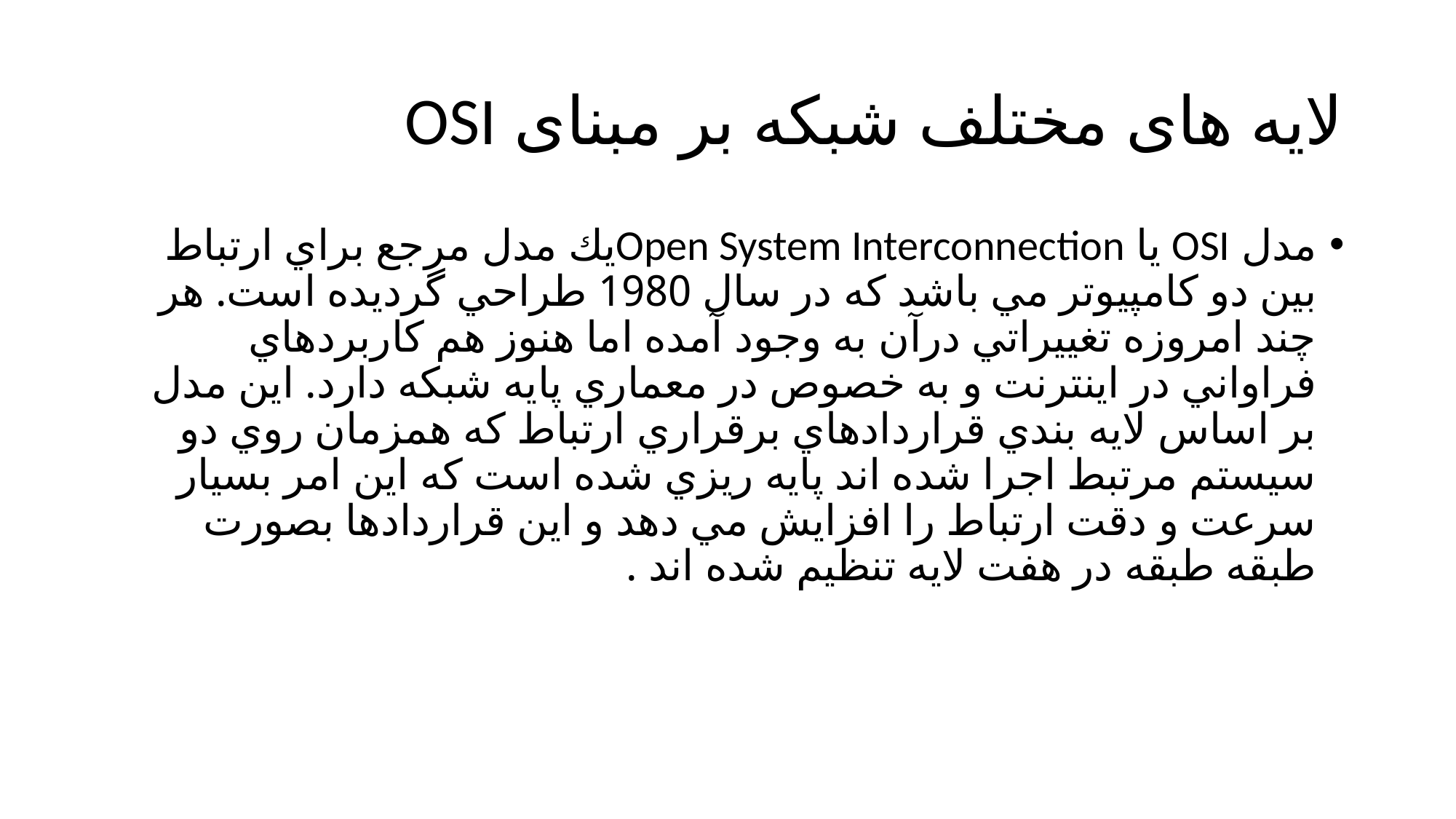

# لایه های مختلف شبکه بر مبنای OSI
مدل OSI يا Open System Interconnectionيك مدل مرجع براي ارتباط بين دو كامپيوتر مي باشد كه در سال 1980 طراحي گرديده است. هر چند امروزه تغييراتي درآن به وجود آمده اما هنوز هم كاربردهاي فراواني در اينترنت و به خصوص در معماري پايه شبكه دارد. اين مدل بر اساس لايه بندي قراردادهاي برقراري ارتباط كه همزمان روي دو سيستم مرتبط اجرا شده اند پايه ريزي شده است كه اين امر بسيار سرعت و دقت ارتباط را افزايش مي دهد و اين قراردادها بصورت طبقه طبقه در هفت لايه تنظيم شده اند .